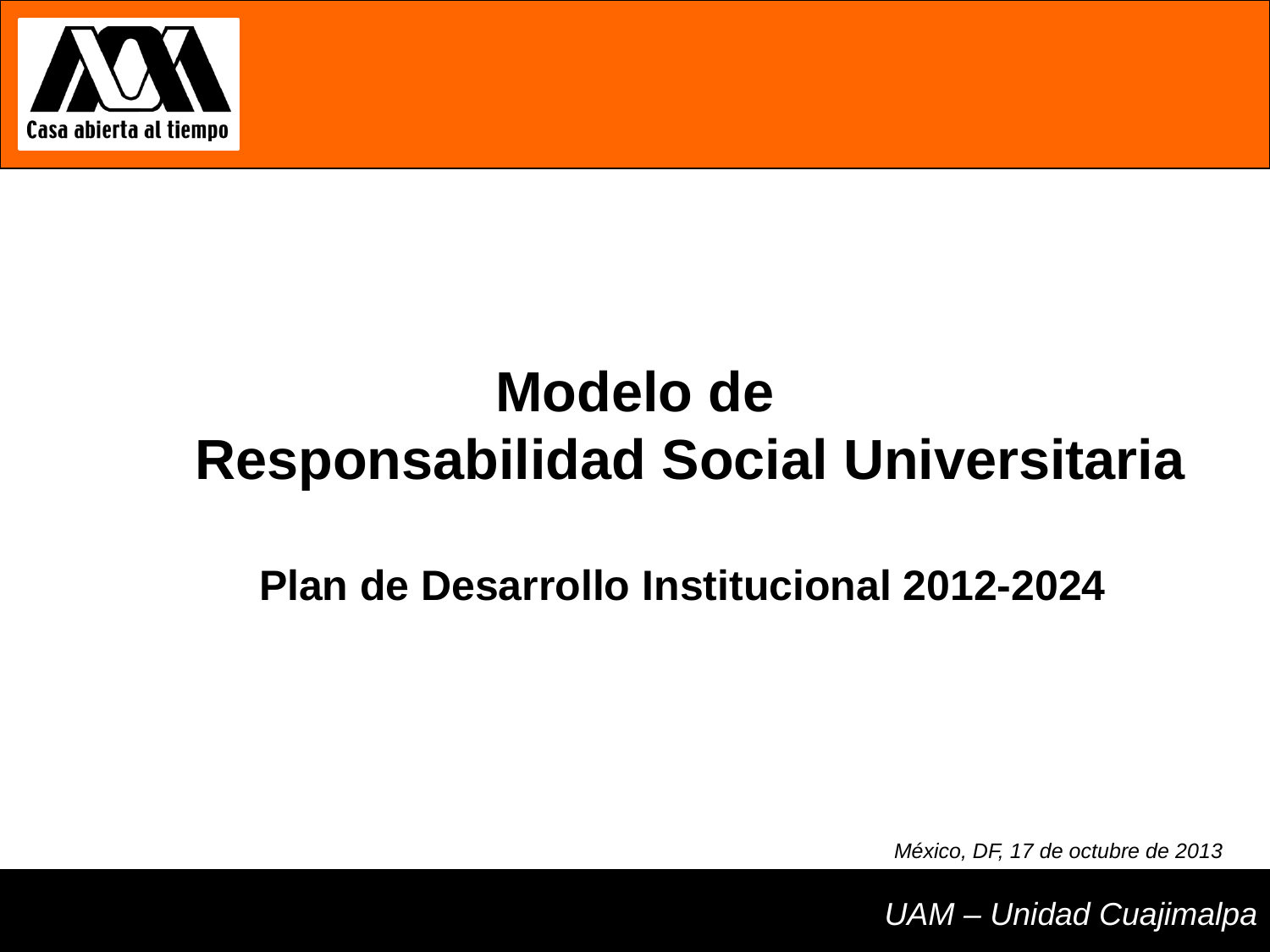

# Modelo de Responsabilidad Social Universitaria Plan de Desarrollo Institucional 2012-2024

México, DF, 17 de octubre de 2013